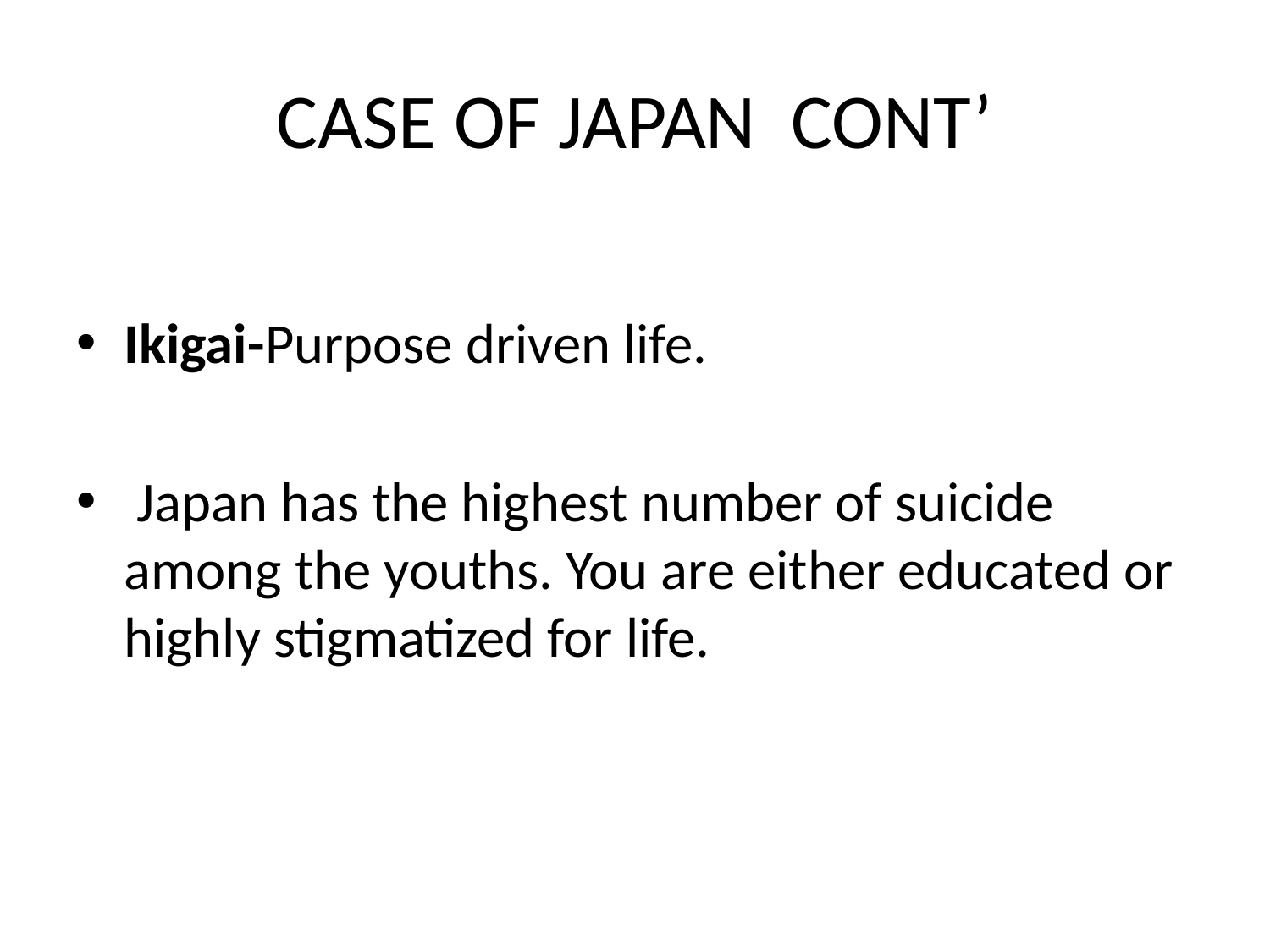

# CASE OF JAPAN  CONT’

Ikigai-Purpose driven life.

 Japan has the highest number of suicide among the youths. You are either educated or highly stigmatized for life.